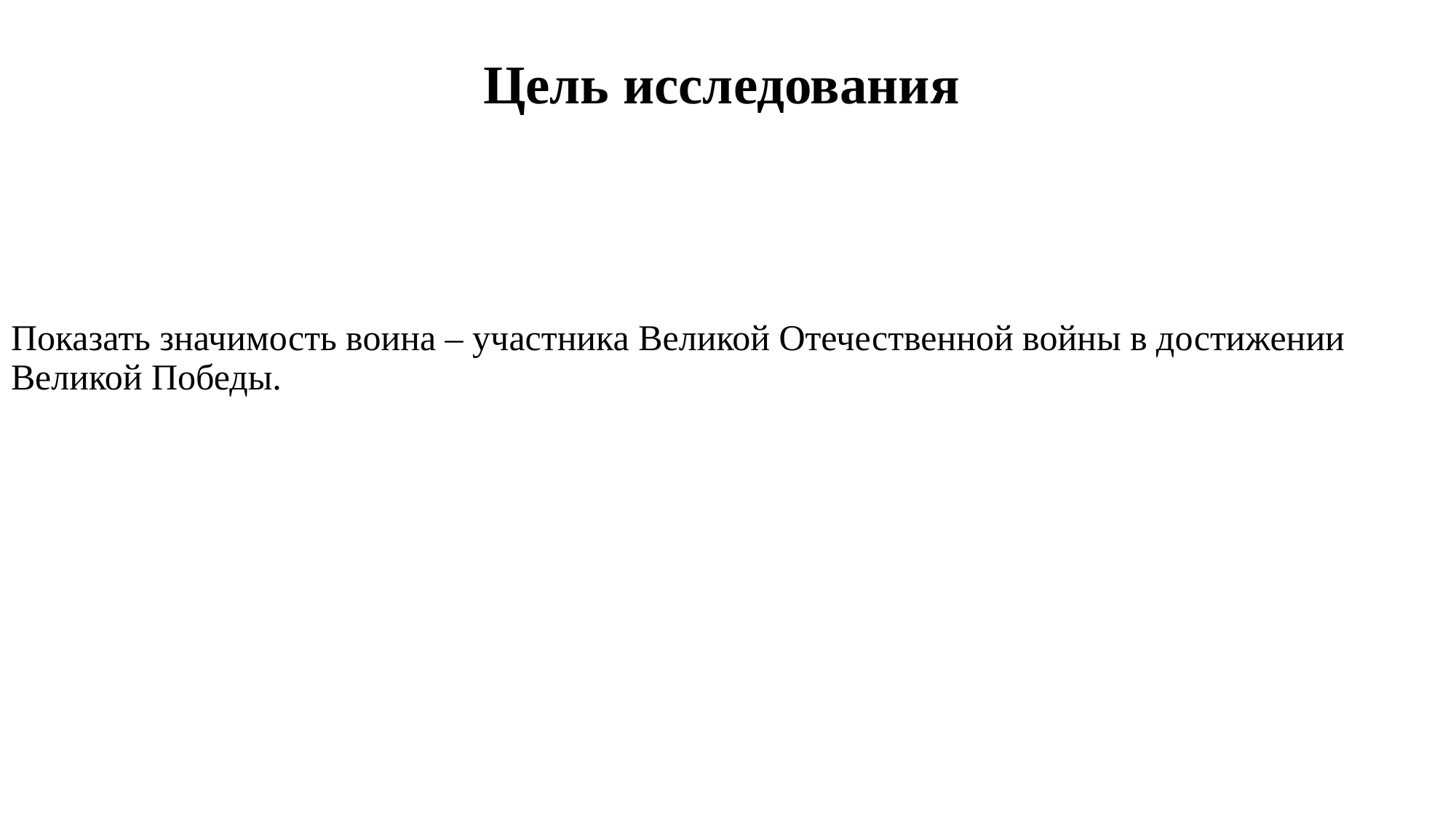

# Цель исследования
Показать значимость воина – участника Великой Отечественной войны в достижении Великой Победы.